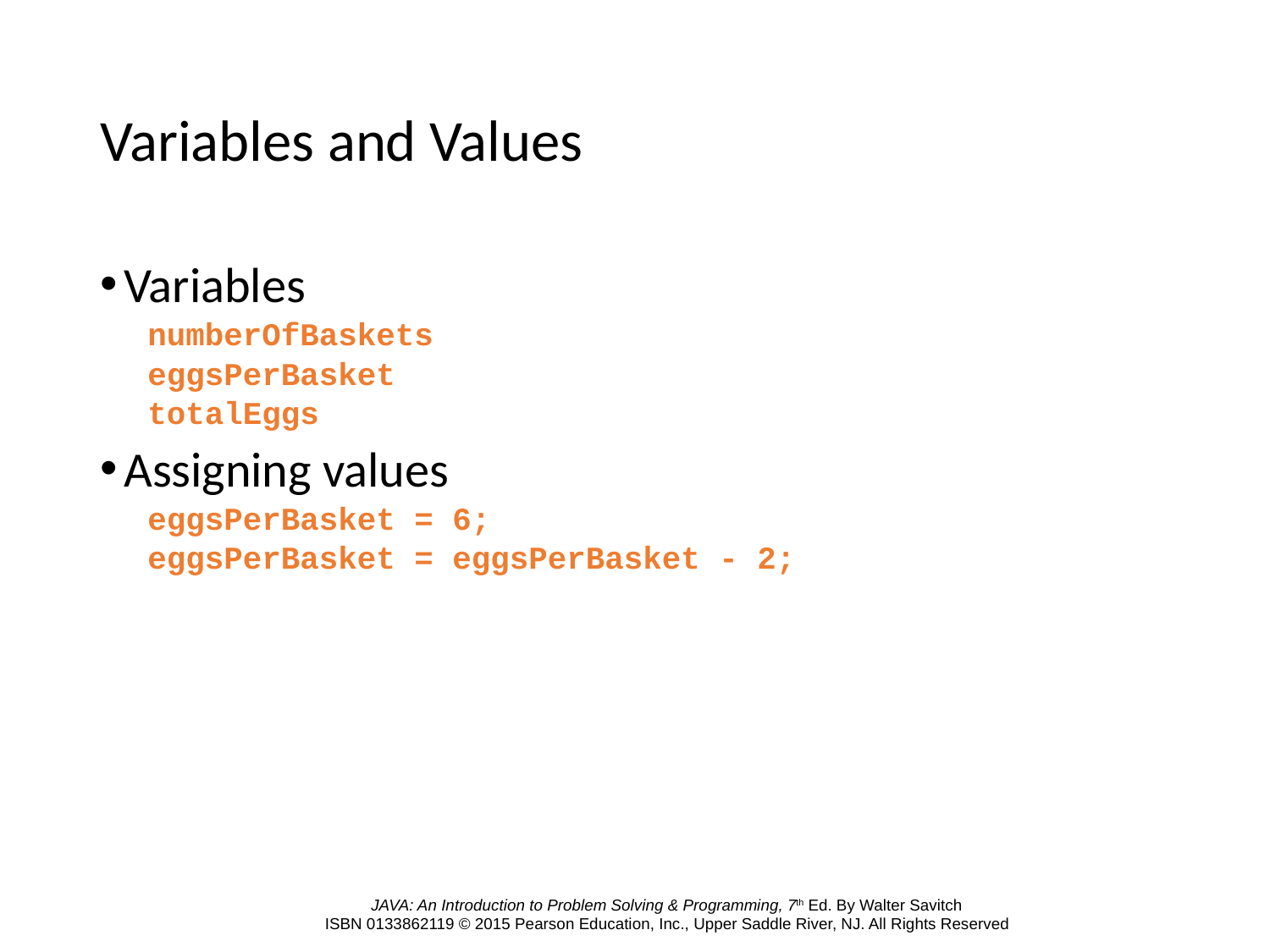

# Variables and Values
Variables
numberOfBaskets
eggsPerBasket
totalEggs
Assigning values
eggsPerBasket = 6;
eggsPerBasket = eggsPerBasket - 2;